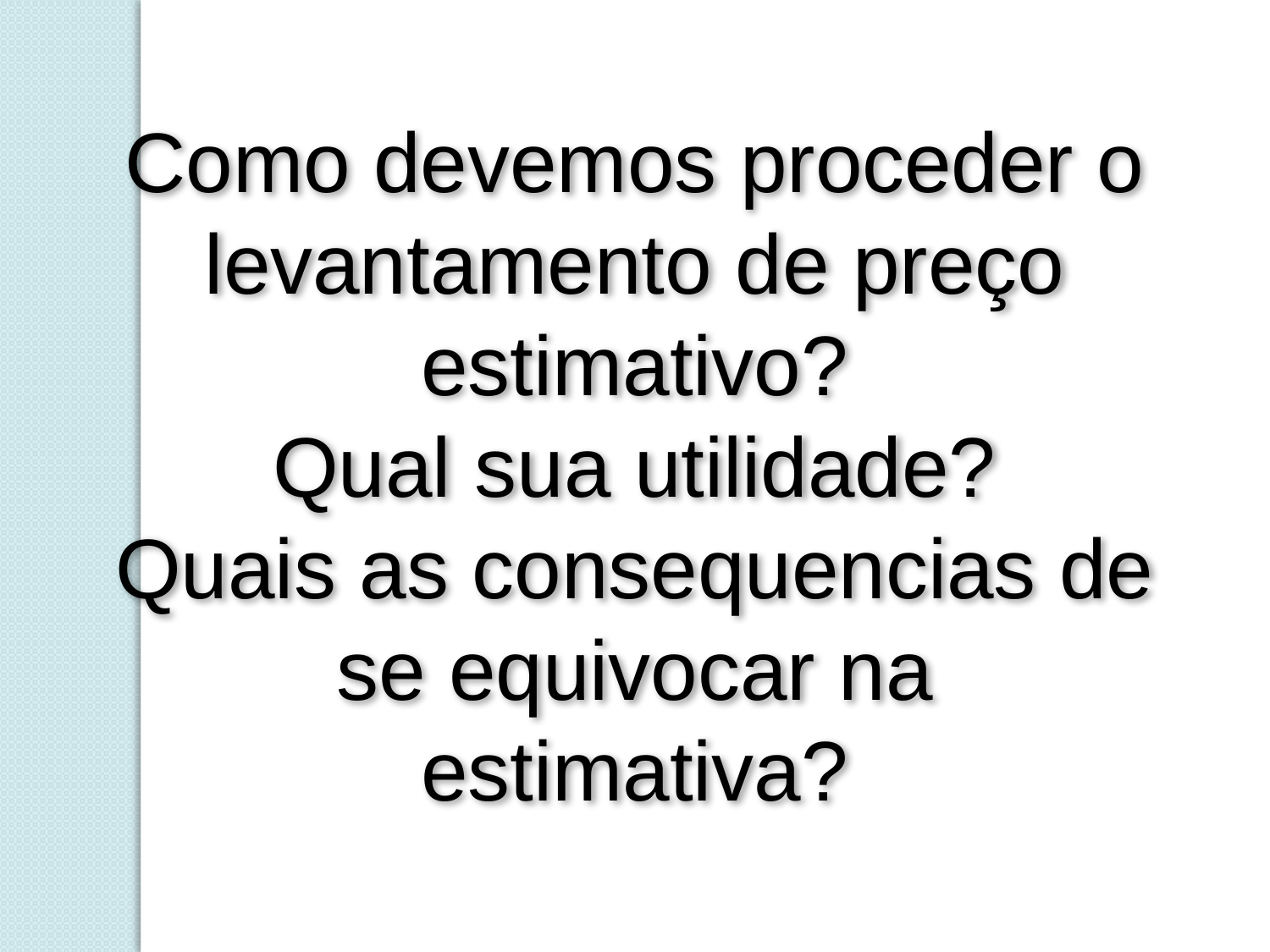

Como devemos proceder o levantamento de preço estimativo?
Qual sua utilidade?
Quais as consequencias de se equivocar na estimativa?